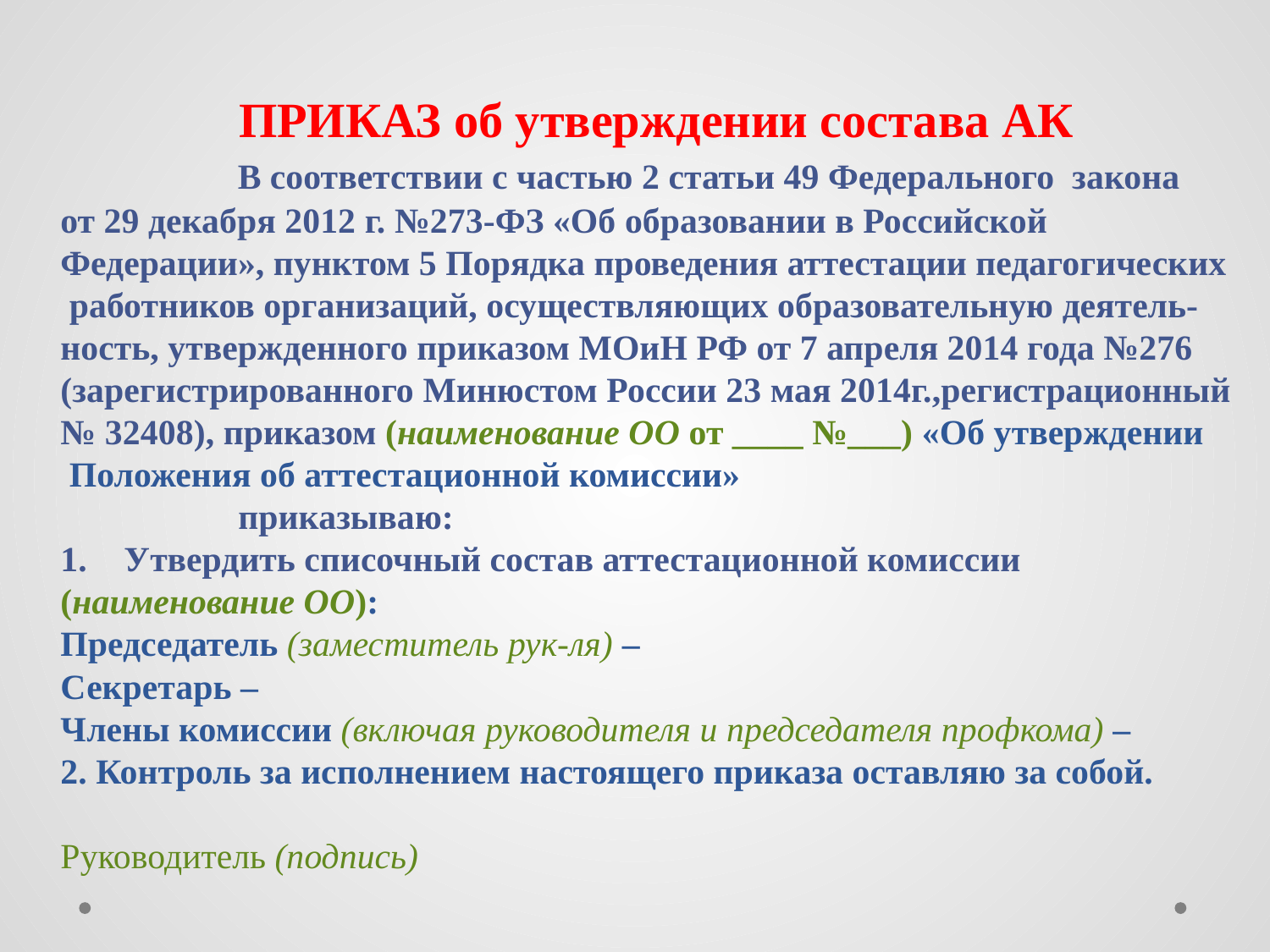

ПРИКАЗ об утверждении состава АК
	В соответствии с частью 2 статьи 49 Федерального  закона
от 29 декабря 2012 г. №273-ФЗ «Об образовании в Российской
Федерации», пунктом 5 Порядка проведения аттестации педагогических
 работников организаций, осуществляющих образовательную деятель-
ность, утвержденного приказом МОиН РФ от 7 апреля 2014 года №276
(зарегистрированного Минюстом России 23 мая 2014г.,регистрационный
№ 32408), приказом (наименование ОО от ____ №___) «Об утверждении
 Положения об аттестационной комиссии»
                    приказываю:
Утвердить списочный состав аттестационной комиссии
(наименование ОО):
Председатель (заместитель рук-ля) –
Секретарь –
Члены комиссии (включая руководителя и председателя профкома) –
2. Контроль за исполнением настоящего приказа оставляю за собой.

Руководитель (подпись)